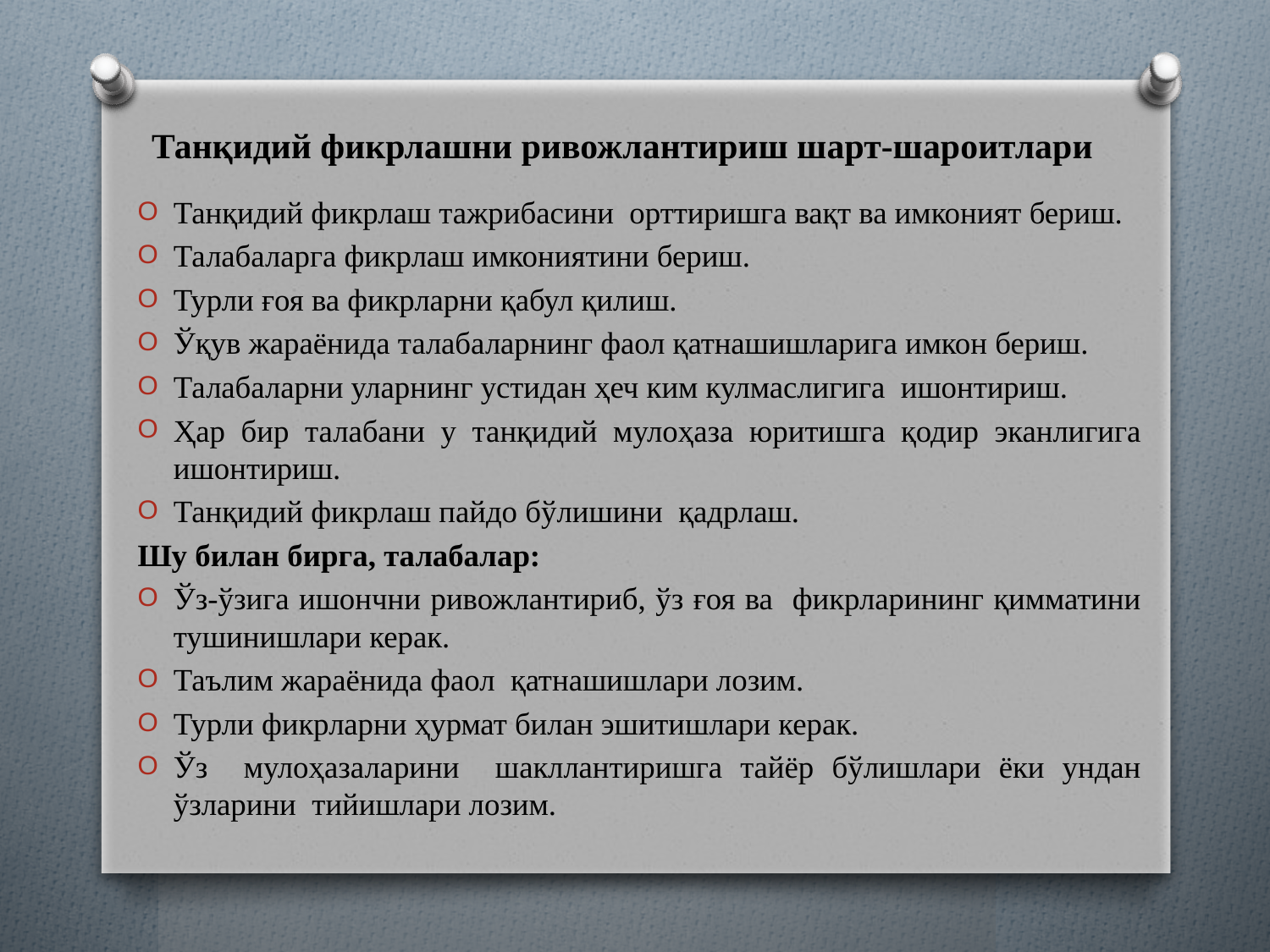

# Танқидий фикрлашни ривожлантириш шарт-шароитлари
Танқидий фикрлаш тажрибасини  орттиришга вақт ва имконият бериш.
Талабаларга фикрлаш имкониятини бериш.
Турли ғоя ва фикрларни қабул қилиш.
Ўқув жараёнида талабаларнинг фаол қатнашишларига имкон бериш.
Талабаларни уларнинг устидан ҳеч ким кулмаслигига  ишонтириш.
Ҳар бир талабани у танқидий мулоҳаза юритишга қодир эканлигига ишонтириш.
Танқидий фикрлаш пайдо бўлишини  қадрлаш.
Шу билан бирга, талабалар:
Ўз-ўзига ишончни ривожлантириб, ўз ғоя ва  фикрларининг қимматини тушинишлари керак.
Таълим жараёнида фаол  қатнашишлари лозим.
Турли фикрларни ҳурмат билан эшитишлари керак.
Ўз  мулоҳазаларини  шакллантиришга тайёр бўлишлари ёки ундан ўзларини  тийишлари лозим.